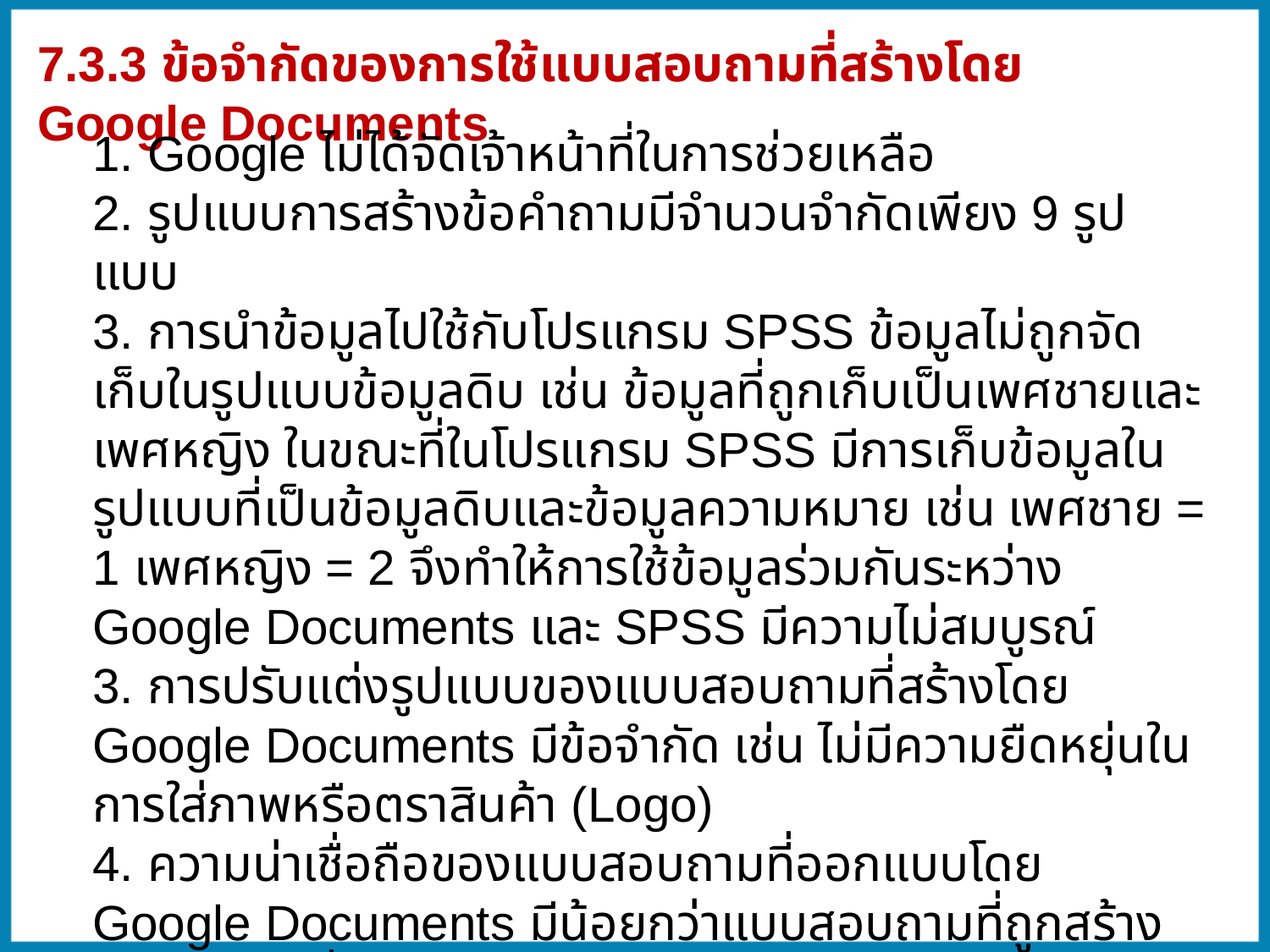

7.3.3 ข้อจำกัดของการใช้แบบสอบถามที่สร้างโดย Google Documents
1. Google ไม่ได้จัดเจ้าหน้าที่ในการช่วยเหลือ
2. รูปแบบการสร้างข้อคำถามมีจำนวนจำกัดเพียง 9 รูปแบบ
3. การนำข้อมูลไปใช้กับโปรแกรม SPSS ข้อมูลไม่ถูกจัดเก็บในรูปแบบข้อมูลดิบ เช่น ข้อมูลที่ถูกเก็บเป็นเพศชายและเพศหญิง ในขณะที่ในโปรแกรม SPSS มีการเก็บข้อมูลในรูปแบบที่เป็นข้อมูลดิบและข้อมูลความหมาย เช่น เพศชาย = 1 เพศหญิง = 2 จึงทำให้การใช้ข้อมูลร่วมกันระหว่าง Google Documents และ SPSS มีความไม่สมบูรณ์
3. การปรับแต่งรูปแบบของแบบสอบถามที่สร้างโดย Google Documents มีข้อจำกัด เช่น ไม่มีความยืดหยุ่นในการใส่ภาพหรือตราสินค้า (Logo)
4. ความน่าเชื่อถือของแบบสอบถามที่ออกแบบโดย Google Documents มีน้อยกว่าแบบสอบถามที่ถูกสร้างโดยเว็บไซต์ที่มีค่าใช้จ่าย
5. สถิติที่ใช้ในการวิเคราะห์ข้อมูลโดย Google Documents เป็นเพียงสถิติเบื้องต้น และขาดความยืดหยุ่นในการปรับแต่ง